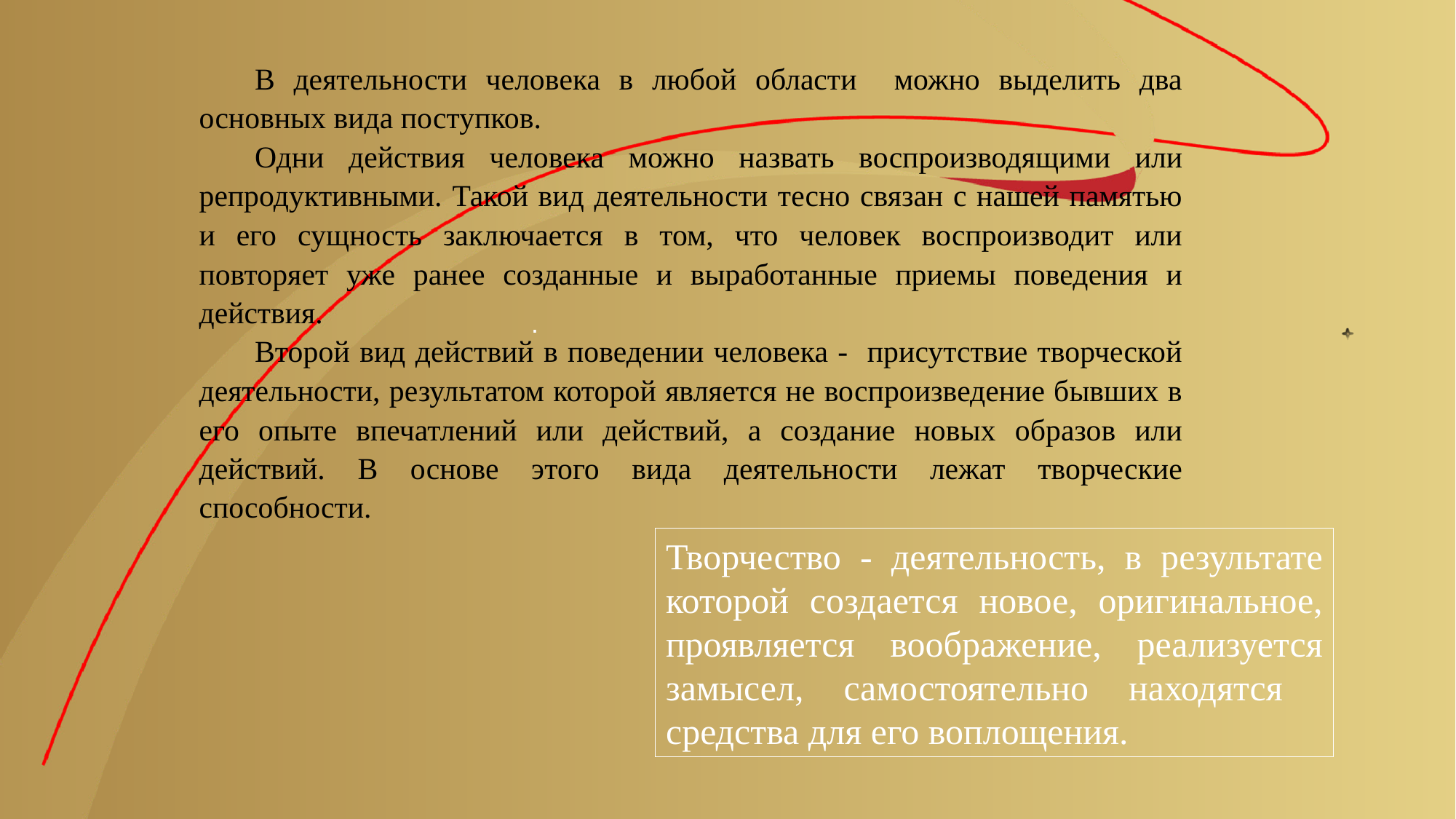

В деятельности человека в любой области  можно выделить два основных вида поступков.
Одни действия человека можно назвать воспроизводящими или репродуктивными. Такой вид деятельности тесно связан с нашей памятью и его сущность заключается в том, что человек воспроизводит или повторяет уже ранее созданные и выработанные приемы поведения и действия.
Второй вид действий в поведении человека -  присутствие творческой деятельности, результатом которой является не воспроизведение бывших в его опыте впечатлений или действий, а создание новых образов или действий. В основе этого вида деятельности лежат творческие способности.

.
Творчество - деятельность, в результате которой создается новое, оригинальное, проявляется воображение, реализуется замысел, самостоятельно находятся  средства для его воплощения.